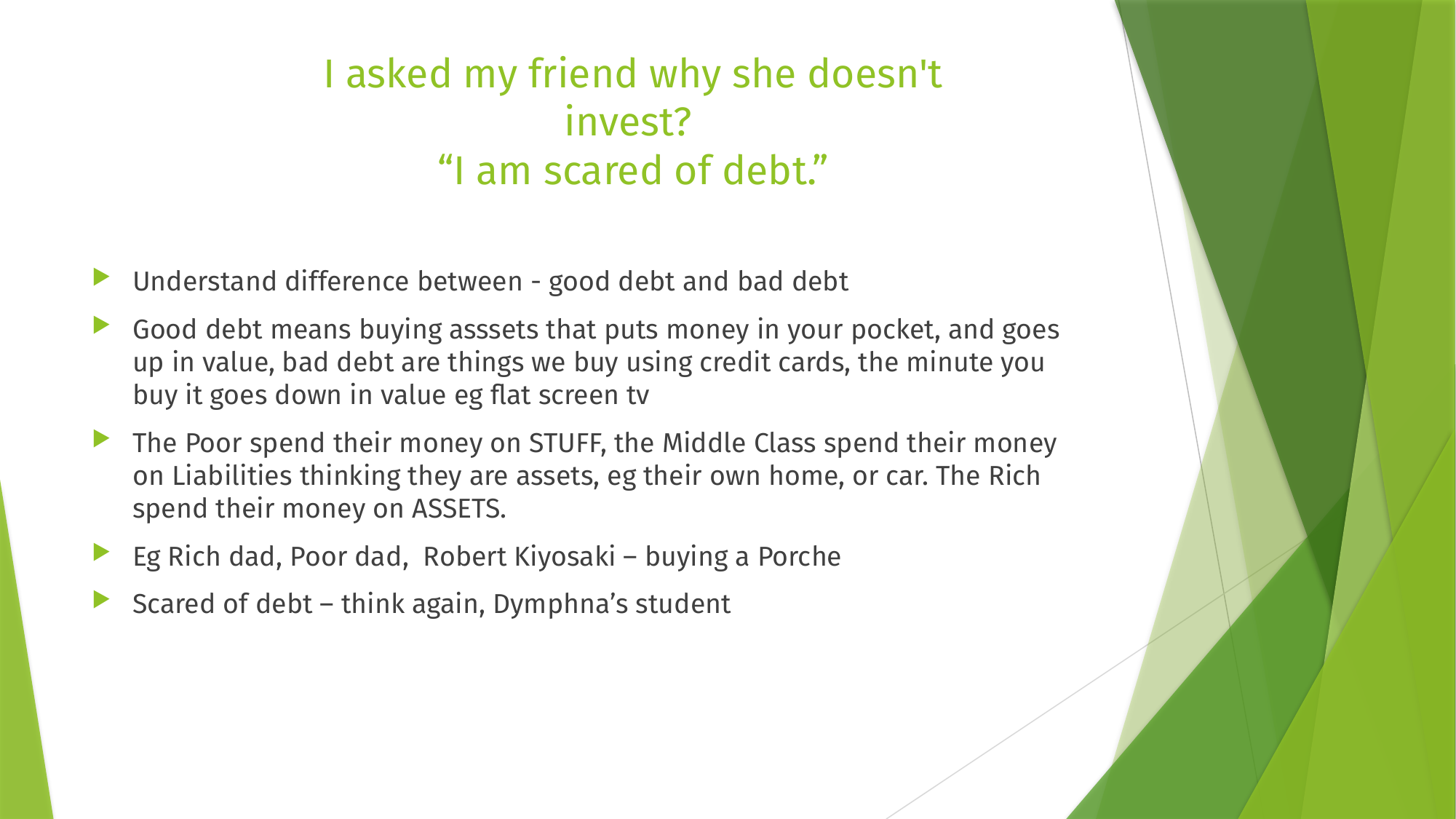

# I asked my friend why she doesn't invest? “I am scared of debt.”
Understand difference between - good debt and bad debt
Good debt means buying asssets that puts money in your pocket, and goes up in value, bad debt are things we buy using credit cards, the minute you buy it goes down in value eg flat screen tv
The Poor spend their money on STUFF, the Middle Class spend their money on Liabilities thinking they are assets, eg their own home, or car. The Rich spend their money on ASSETS.
Eg Rich dad, Poor dad,  Robert Kiyosaki – buying a Porche
Scared of debt – think again, Dymphna’s student